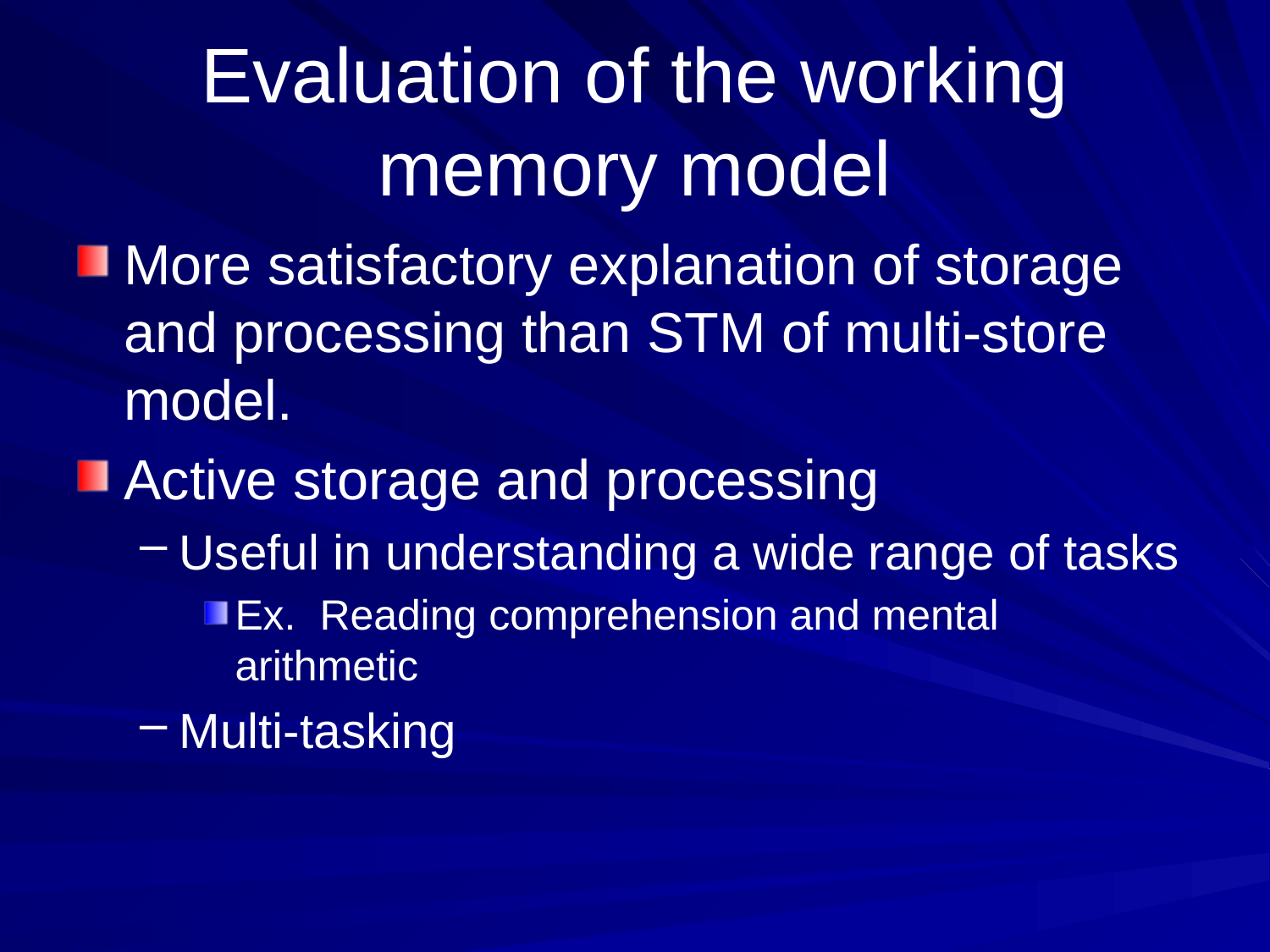

# Evaluation of the working memory model
More satisfactory explanation of storage and processing than STM of multi-store model.
Active storage and processing
Useful in understanding a wide range of tasks
Ex.  Reading comprehension and mental arithmetic
Multi-tasking